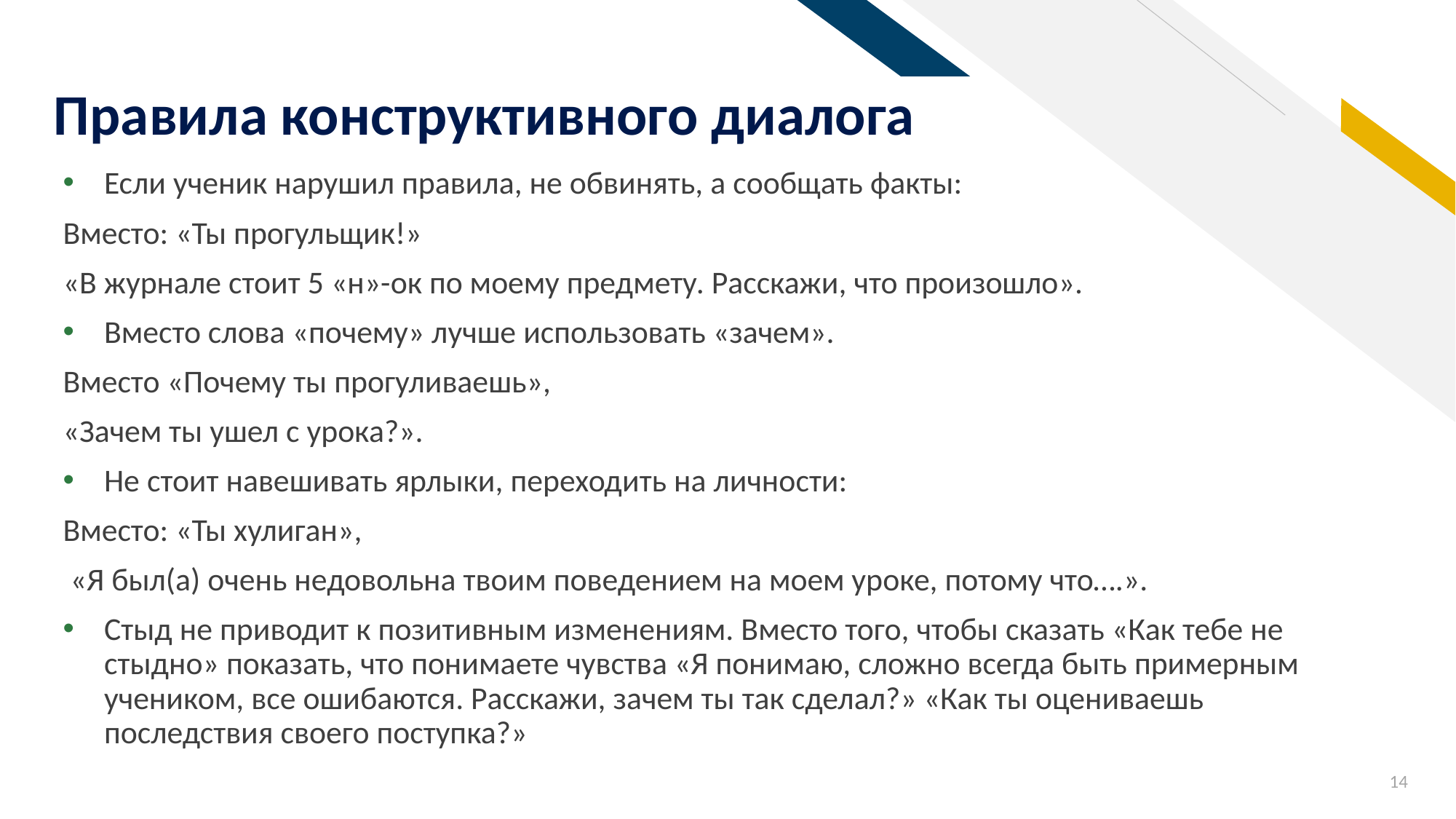

# Правила конструктивного диалога
Если ученик нарушил правила, не обвинять, а сообщать факты:
Вместо: «Ты прогульщик!»
«В журнале стоит 5 «н»-ок по моему предмету. Расскажи, что произошло».
Вместо слова «почему» лучше использовать «зачем».
Вместо «Почему ты прогуливаешь»,
«Зачем ты ушел с урока?».
Не стоит навешивать ярлыки, переходить на личности:
Вместо: «Ты хулиган»,
 «Я был(а) очень недовольна твоим поведением на моем уроке, потому что….».
Стыд не приводит к позитивным изменениям. Вместо того, чтобы сказать «Как тебе не стыдно» показать, что понимаете чувства «Я понимаю, сложно всегда быть примерным учеником, все ошибаются. Расскажи, зачем ты так сделал?» «Как ты оцениваешь последствия своего поступка?»

14